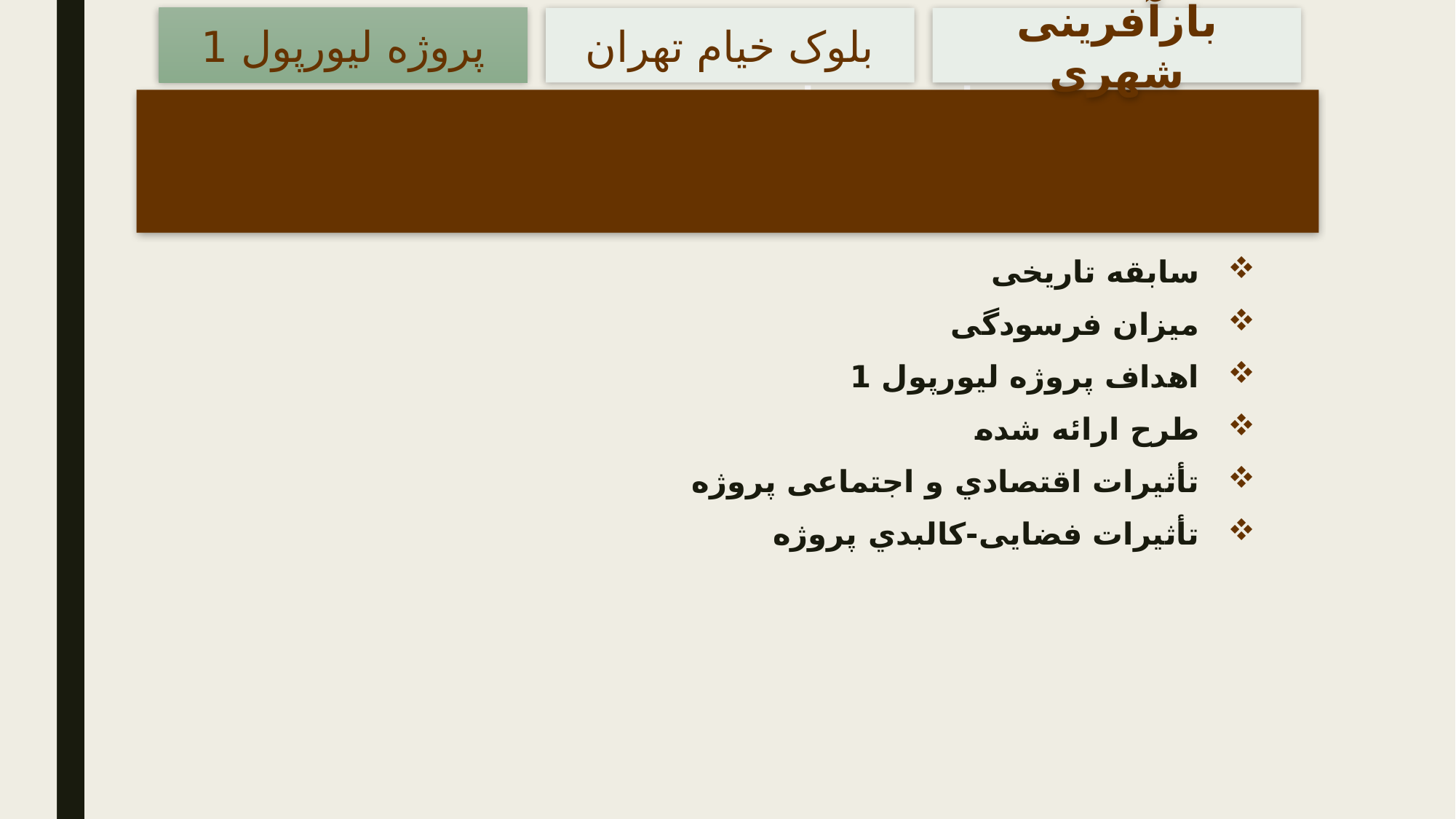

پروژه لیورپول 1
بلوک خیام تهران
بازآفرینی شهری
# پروژه ی لیورپول

 سابقه تاریخی
 میزان فرسودگی
 اهداف پروژه لیورپول 1
 طرح ارائه شده
 تأثیرات اقتصادي و اجتماعی پروژه
 تأثیرات فضایی-کالبدي پروژه